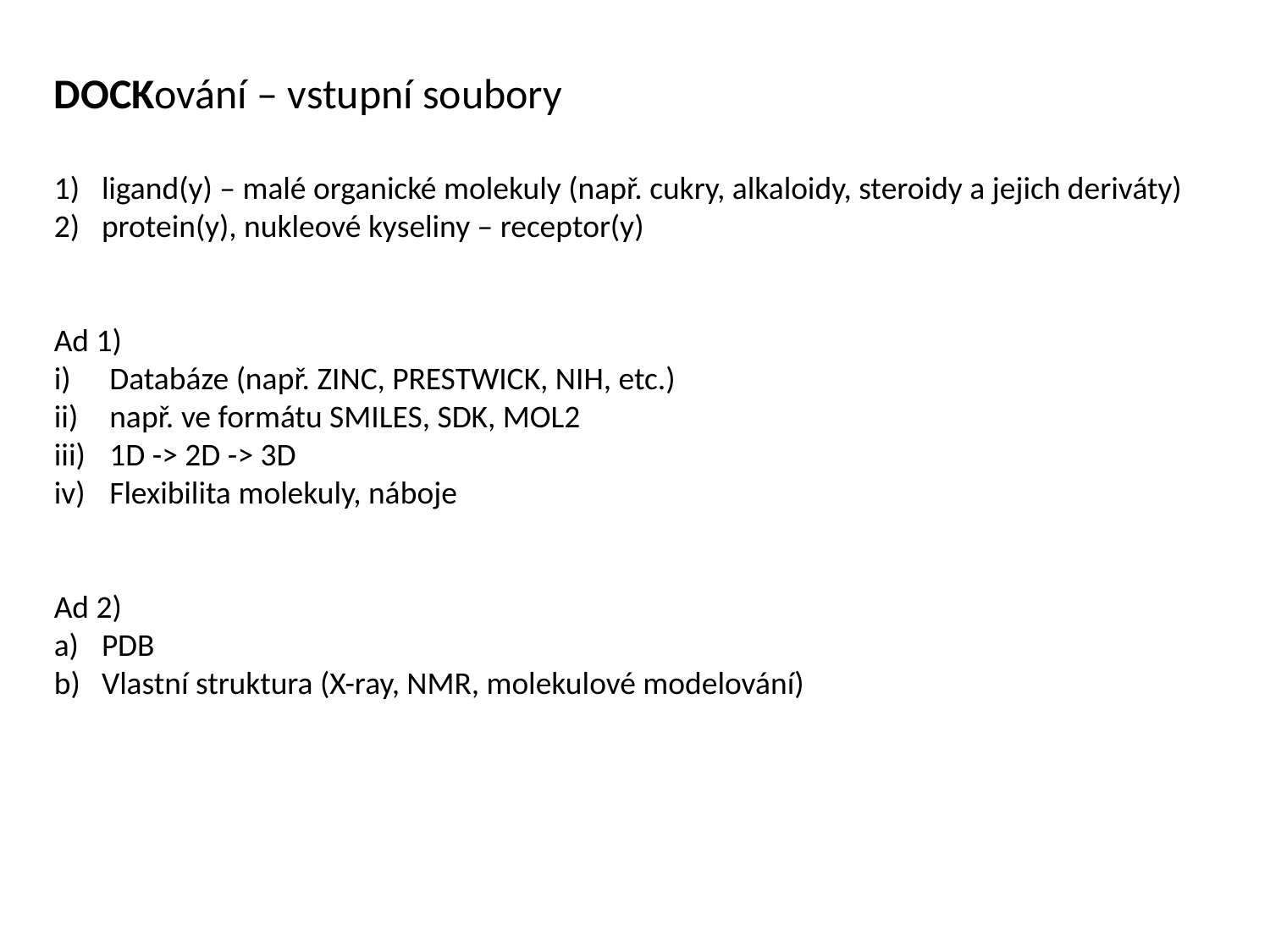

DOCKování – vstupní soubory

ligand(y) – malé organické molekuly (např. cukry, alkaloidy, steroidy a jejich deriváty)
protein(y), nukleové kyseliny – receptor(y)

Ad 1)
Databáze (např. ZINC, PRESTWICK, NIH, etc.)
např. ve formátu SMILES, SDK, MOL2
1D -> 2D -> 3D
Flexibilita molekuly, náboje

Ad 2)
PDB
Vlastní struktura (X-ray, NMR, molekulové modelování)